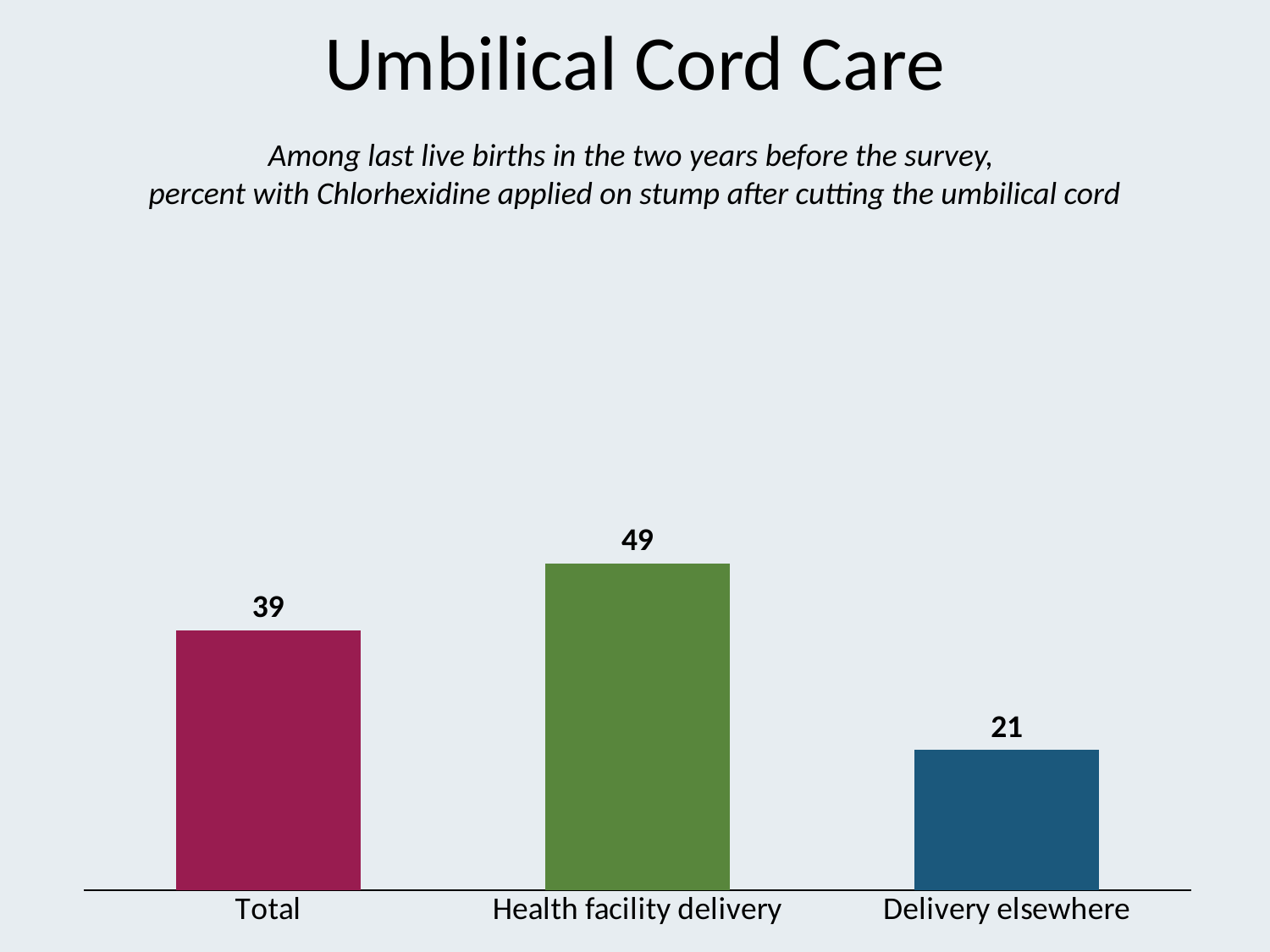

# Umbilical Cord Care
Among last live births in the two years before the survey,
percent with Chlorhexidine applied on stump after cutting the umbilical cord

### Chart

| Category | Series 1 |
|---|---|
| Total | 39.0 |
| Health facility delivery | 49.0 |
| Delivery elsewhere | 21.0 |